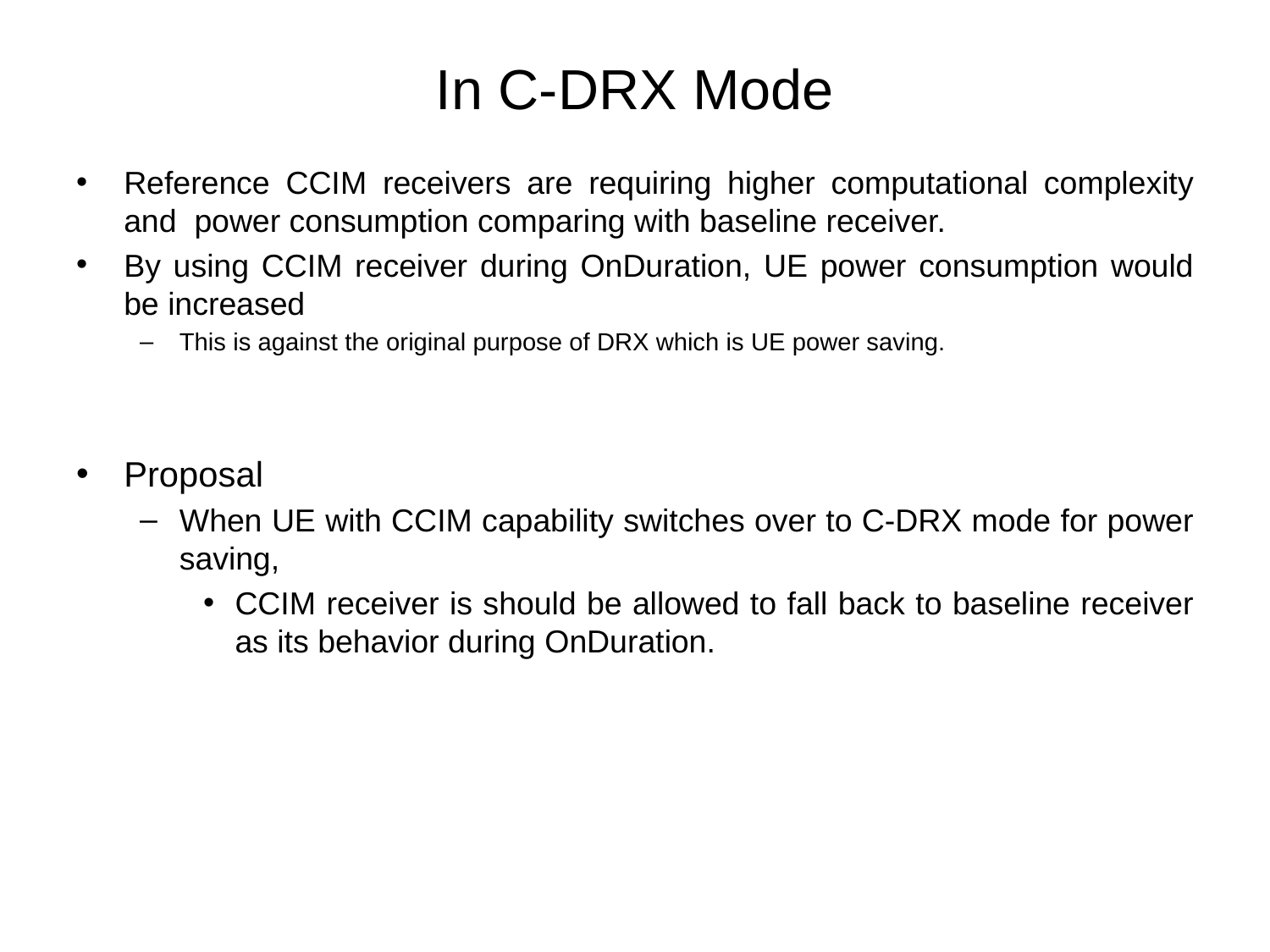

# In C-DRX Mode
Reference CCIM receivers are requiring higher computational complexity and  power consumption comparing with baseline receiver.
By using CCIM receiver during OnDuration, UE power consumption would be increased
This is against the original purpose of DRX which is UE power saving.

Proposal
When UE with CCIM capability switches over to C-DRX mode for power saving,
CCIM receiver is should be allowed to fall back to baseline receiver as its behavior during OnDuration.